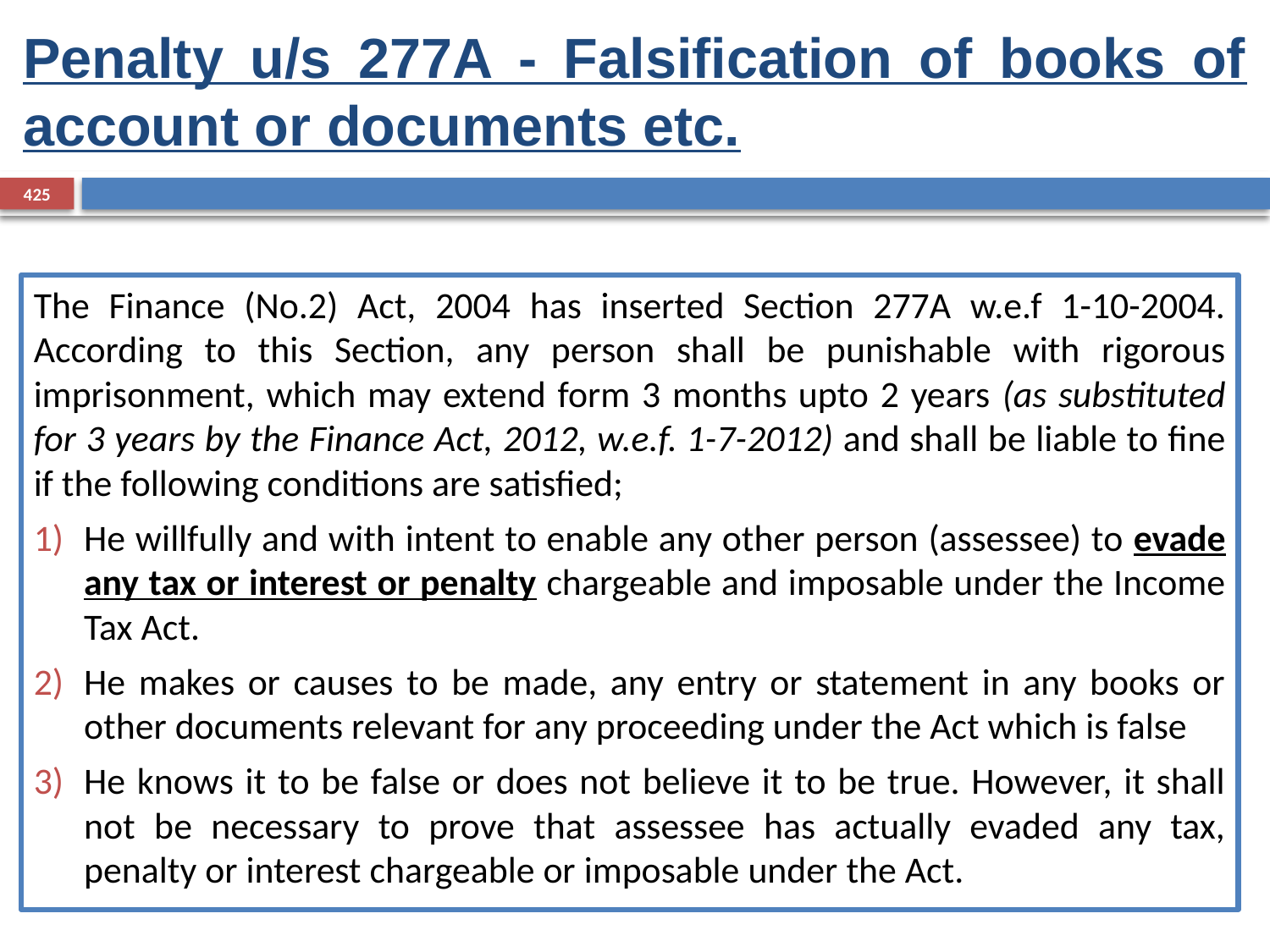

# Penalty u/s 277A - Falsification of books of account or documents etc.
425
The Finance (No.2) Act, 2004 has inserted Section 277A w.e.f 1-10-2004. According to this Section, any person shall be punishable with rigorous imprisonment, which may extend form 3 months upto 2 years (as substituted for 3 years by the Finance Act, 2012, w.e.f. 1-7-2012) and shall be liable to fine if the following conditions are satisfied;
He willfully and with intent to enable any other person (assessee) to evade any tax or interest or penalty chargeable and imposable under the Income Tax Act.
He makes or causes to be made, any entry or statement in any books or other documents relevant for any proceeding under the Act which is false
He knows it to be false or does not believe it to be true. However, it shall not be necessary to prove that assessee has actually evaded any tax, penalty or interest chargeable or imposable under the Act.